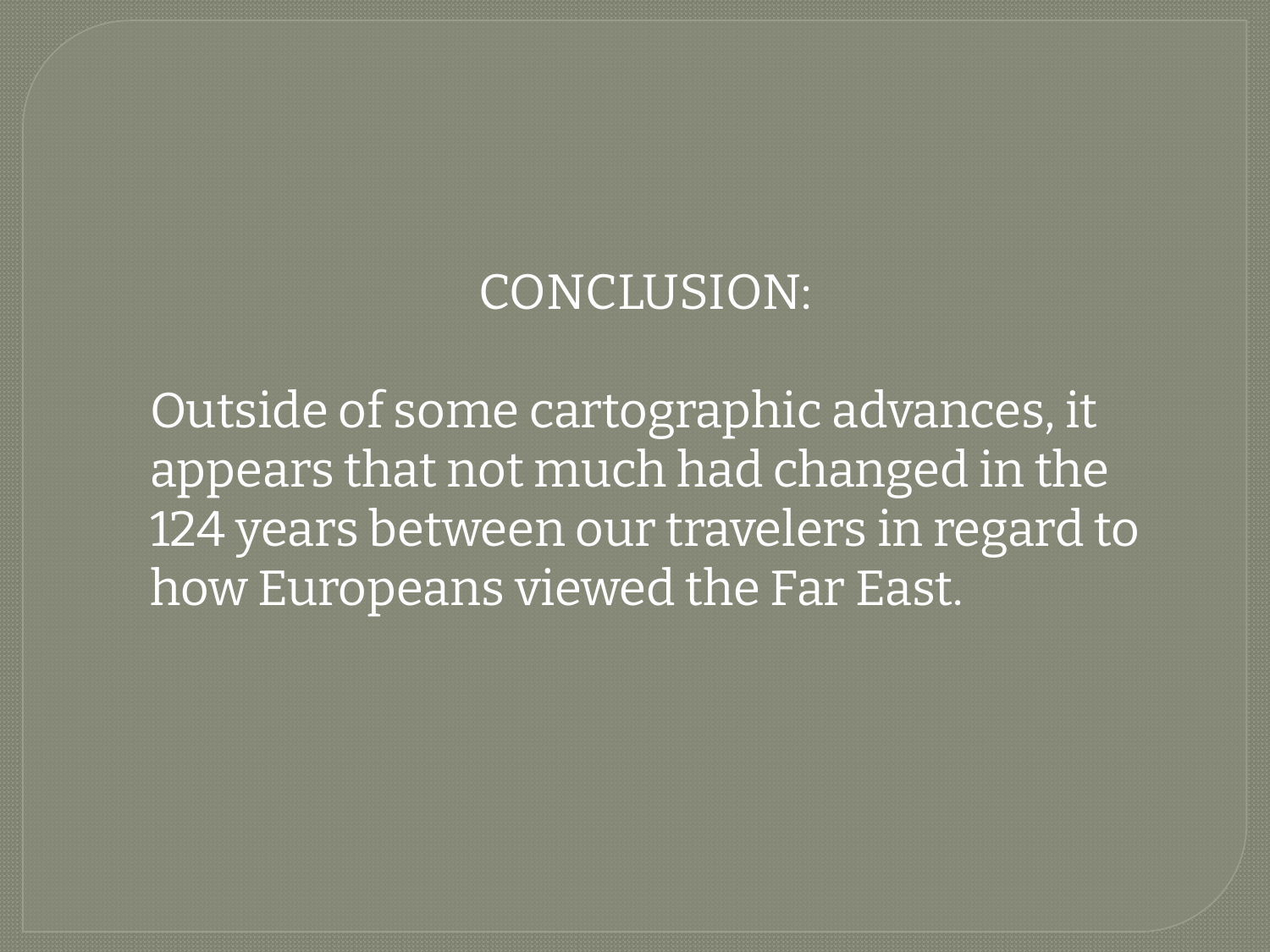

CONCLUSION:

Outside of some cartographic advances, it appears that not much had changed in the 124 years between our travelers in regard to how Europeans viewed the Far East.